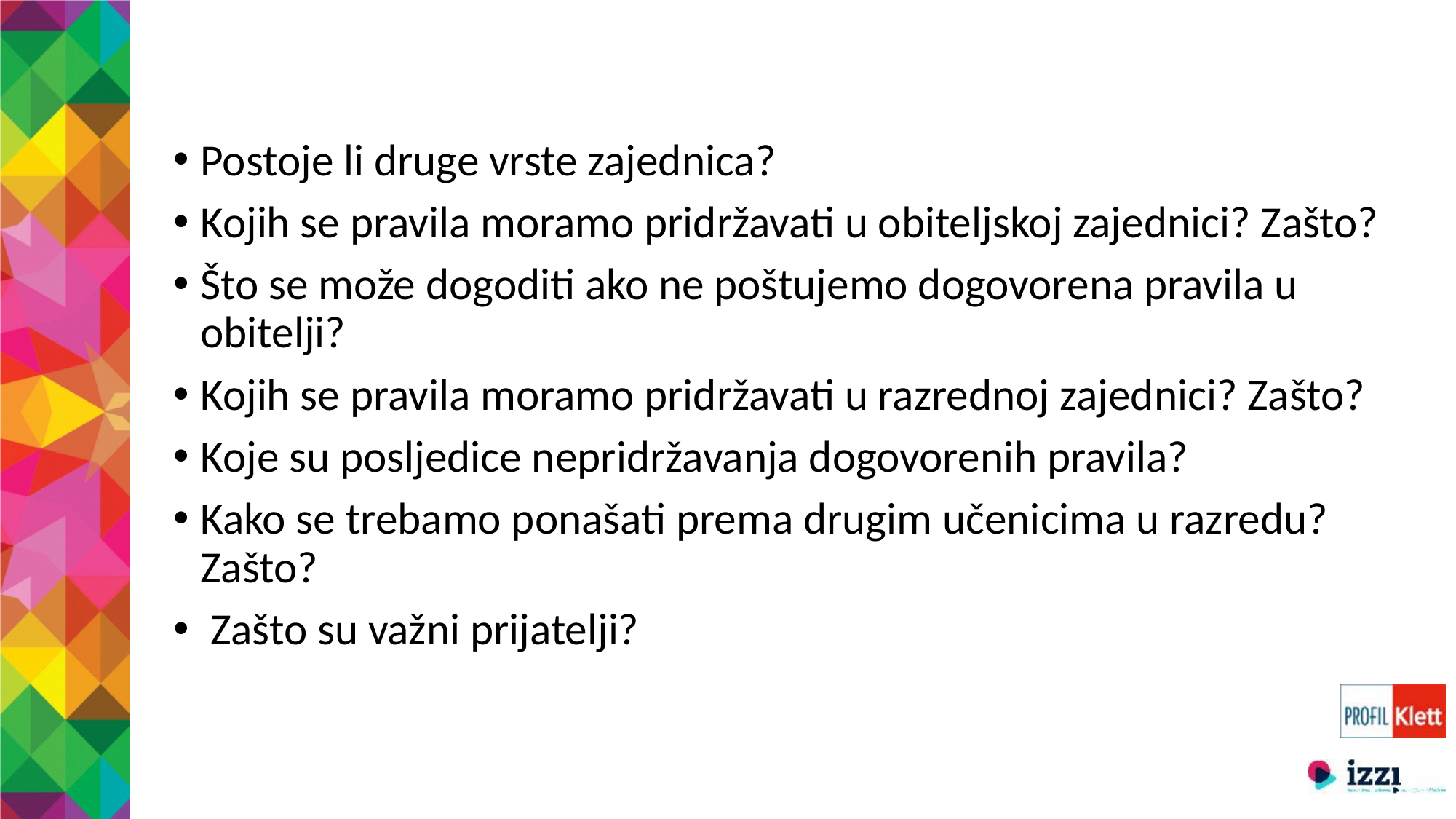

Postoje li druge vrste zajednica?
Kojih se pravila moramo pridržavati u obiteljskoj zajednici? Zašto?
Što se može dogoditi ako ne poštujemo dogovorena pravila u obitelji?
Kojih se pravila moramo pridržavati u razrednoj zajednici? Zašto?
Koje su posljedice nepridržavanja dogovorenih pravila?
Kako se trebamo ponašati prema drugim učenicima u razredu? Zašto?
 Zašto su važni prijatelji?